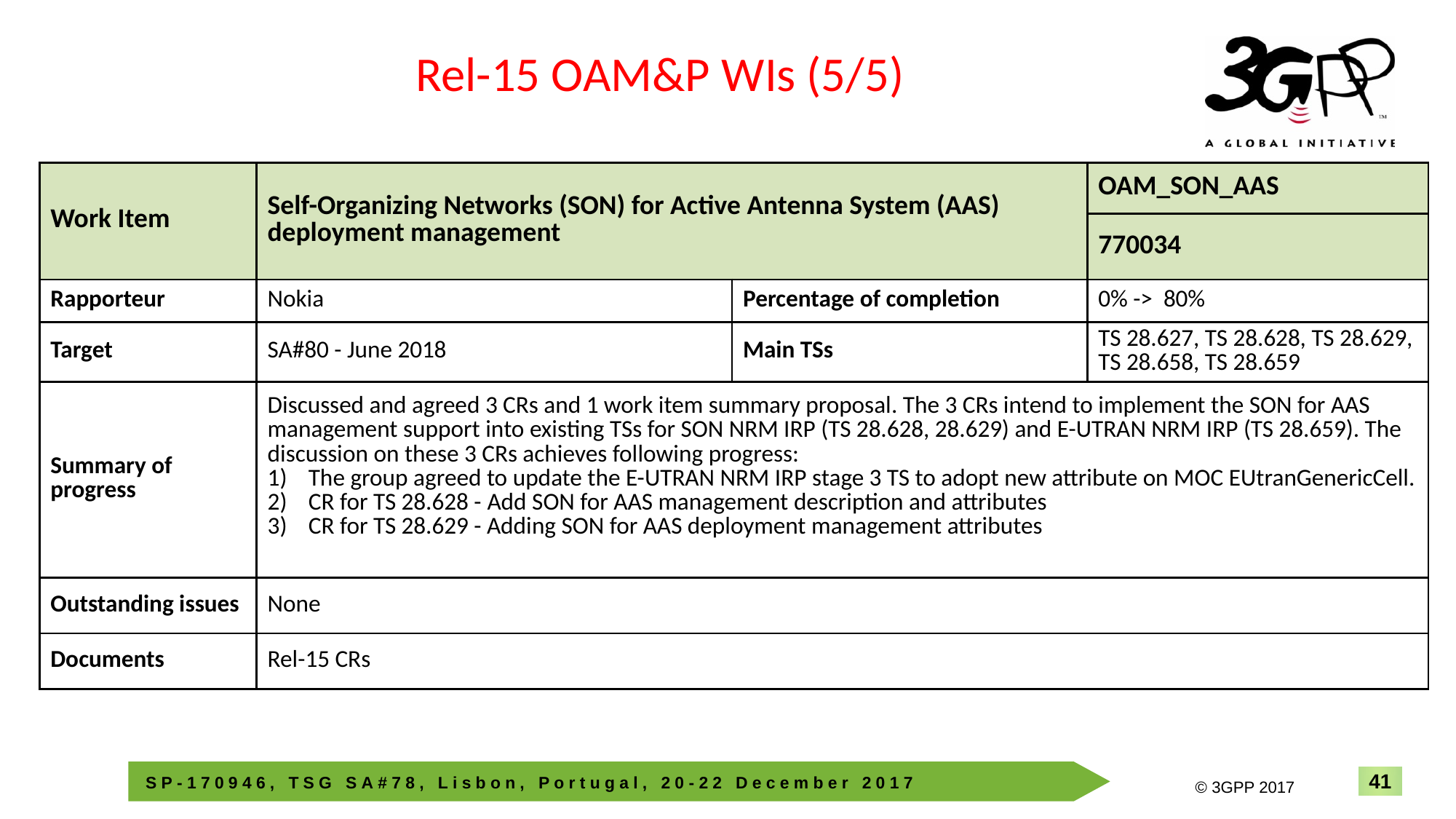

Rel-15 OAM&P WIs (5/5)
| Work Item | Self-Organizing Networks (SON) for Active Antenna System (AAS) deployment management |  | OAM\_SON\_AAS |
| --- | --- | --- | --- |
|  |  |  | 770034 |
| Rapporteur | Nokia | Percentage of completion | 0% -> 80% |
| Target | SA#80 - June 2018 | Main TSs | TS 28.627, TS 28.628, TS 28.629, TS 28.658, TS 28.659 |
| Summary of progress | Discussed and agreed 3 CRs and 1 work item summary proposal. The 3 CRs intend to implement the SON for AAS management support into existing TSs for SON NRM IRP (TS 28.628, 28.629) and E-UTRAN NRM IRP (TS 28.659). The discussion on these 3 CRs achieves following progress: The group agreed to update the E-UTRAN NRM IRP stage 3 TS to adopt new attribute on MOC EUtranGenericCell. CR for TS 28.628 - Add SON for AAS management description and attributes CR for TS 28.629 - Adding SON for AAS deployment management attributes |  |  |
| Outstanding issues | None |  |  |
| Documents | Rel-15 CRs |  |  |